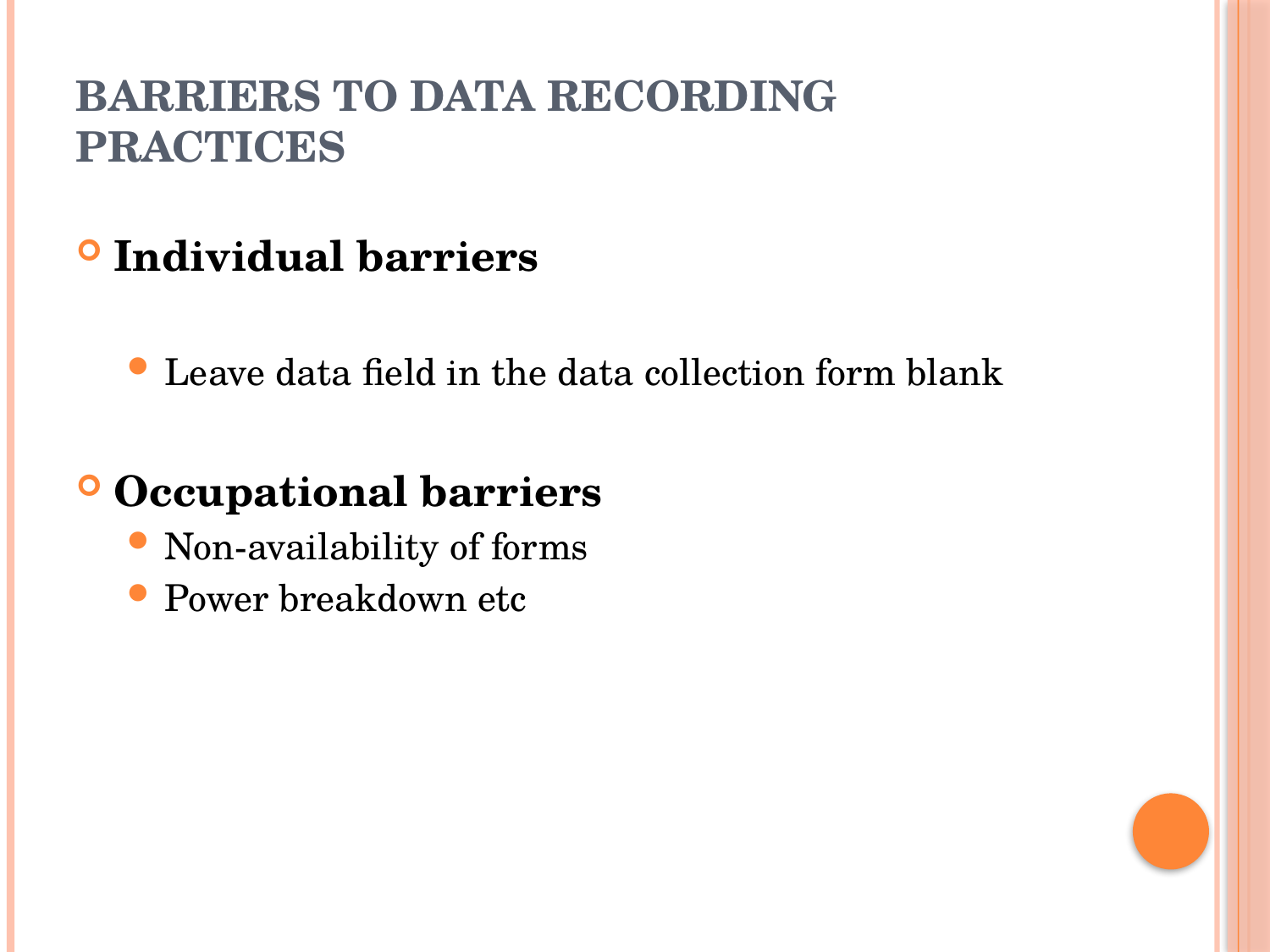

# Barriers to Data Recording Practices
Individual barriers

Leave data field in the data collection form blank

Occupational barriers
Non-availability of forms
Power breakdown etc